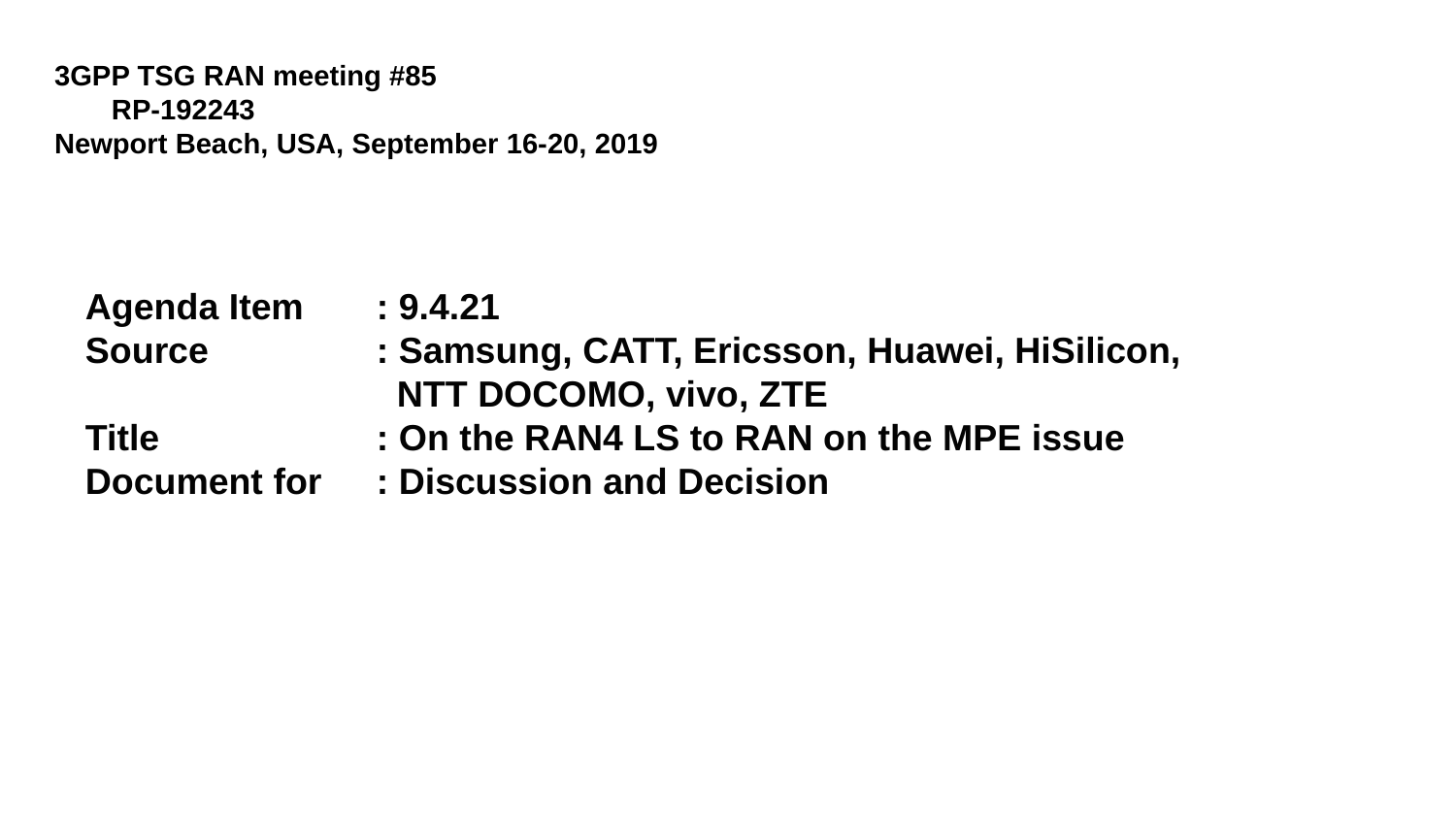

3GPP TSG RAN meeting #85								RP-192243
Newport Beach, USA, September 16-20, 2019
# Agenda Item	: 9.4.21 Source		: Samsung, CATT, Ericsson, Huawei, HiSilicon, NTT DOCOMO, vivo, ZTE Title		: On the RAN4 LS to RAN on the MPE issue Document for	: Discussion and Decision